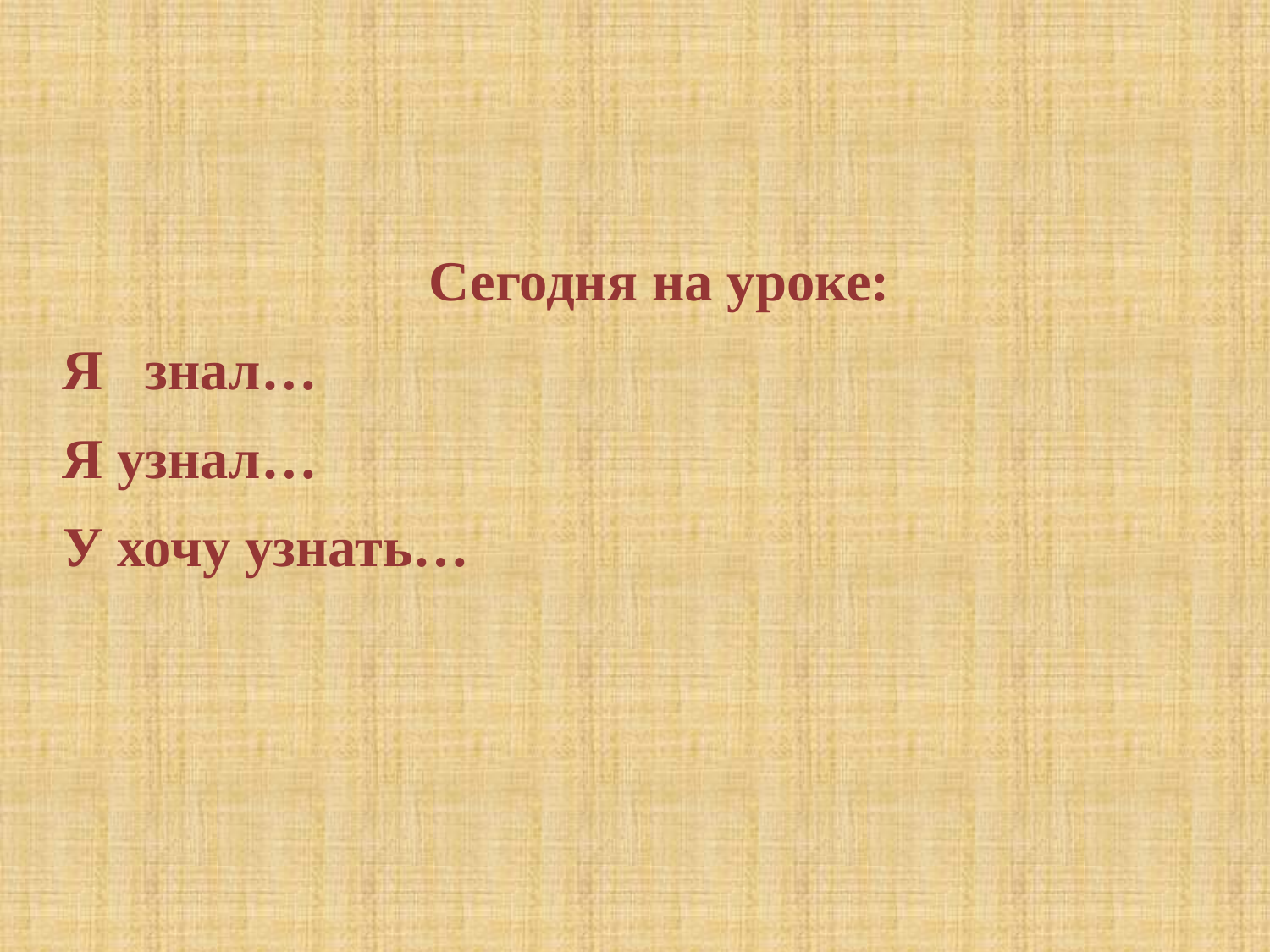

Сегодня на уроке:
Я   знал…
Я узнал…
У хочу узнать…